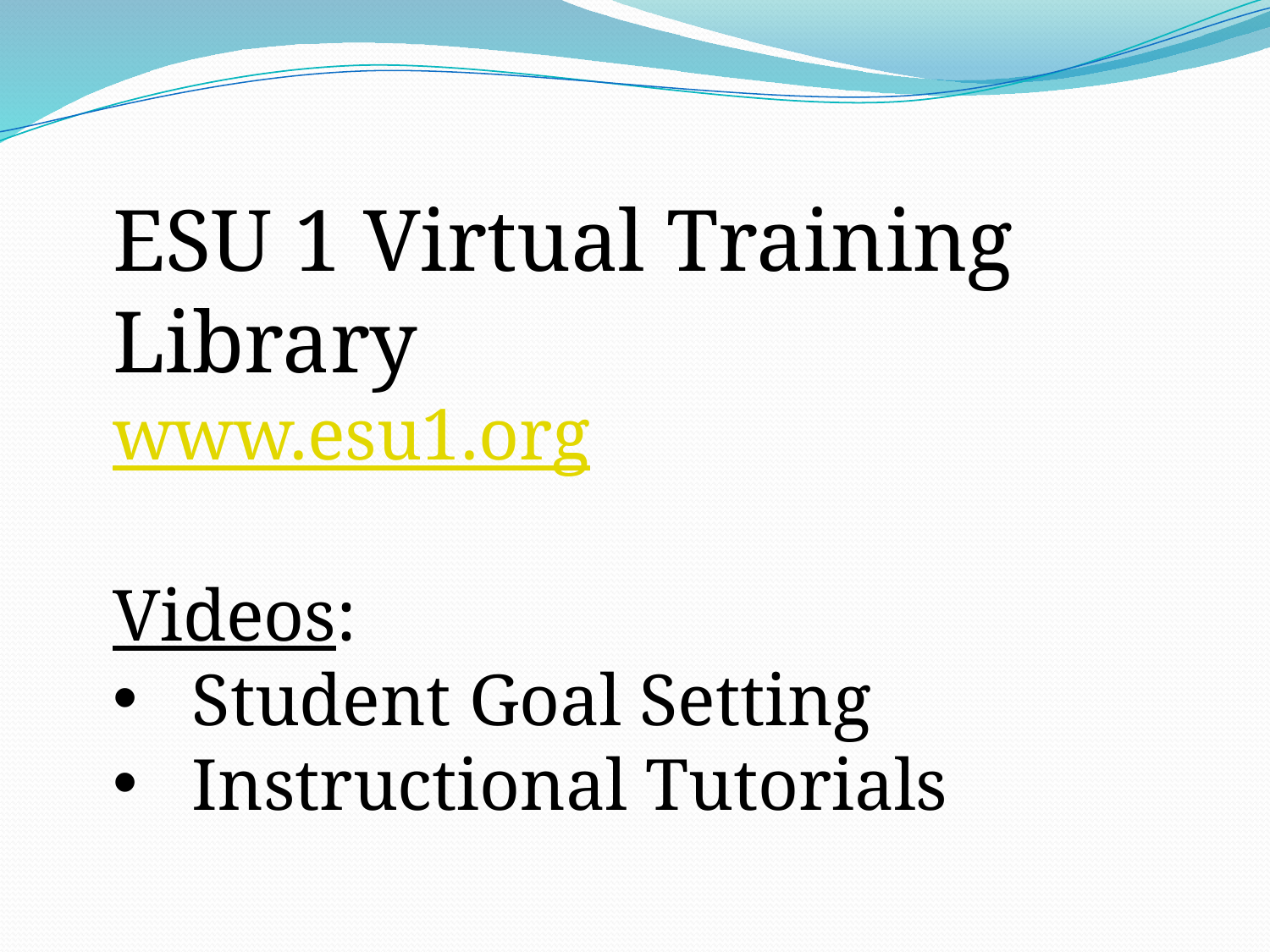

ESU 1 Virtual Training Library
www.esu1.org

Videos:
Student Goal Setting
Instructional Tutorials